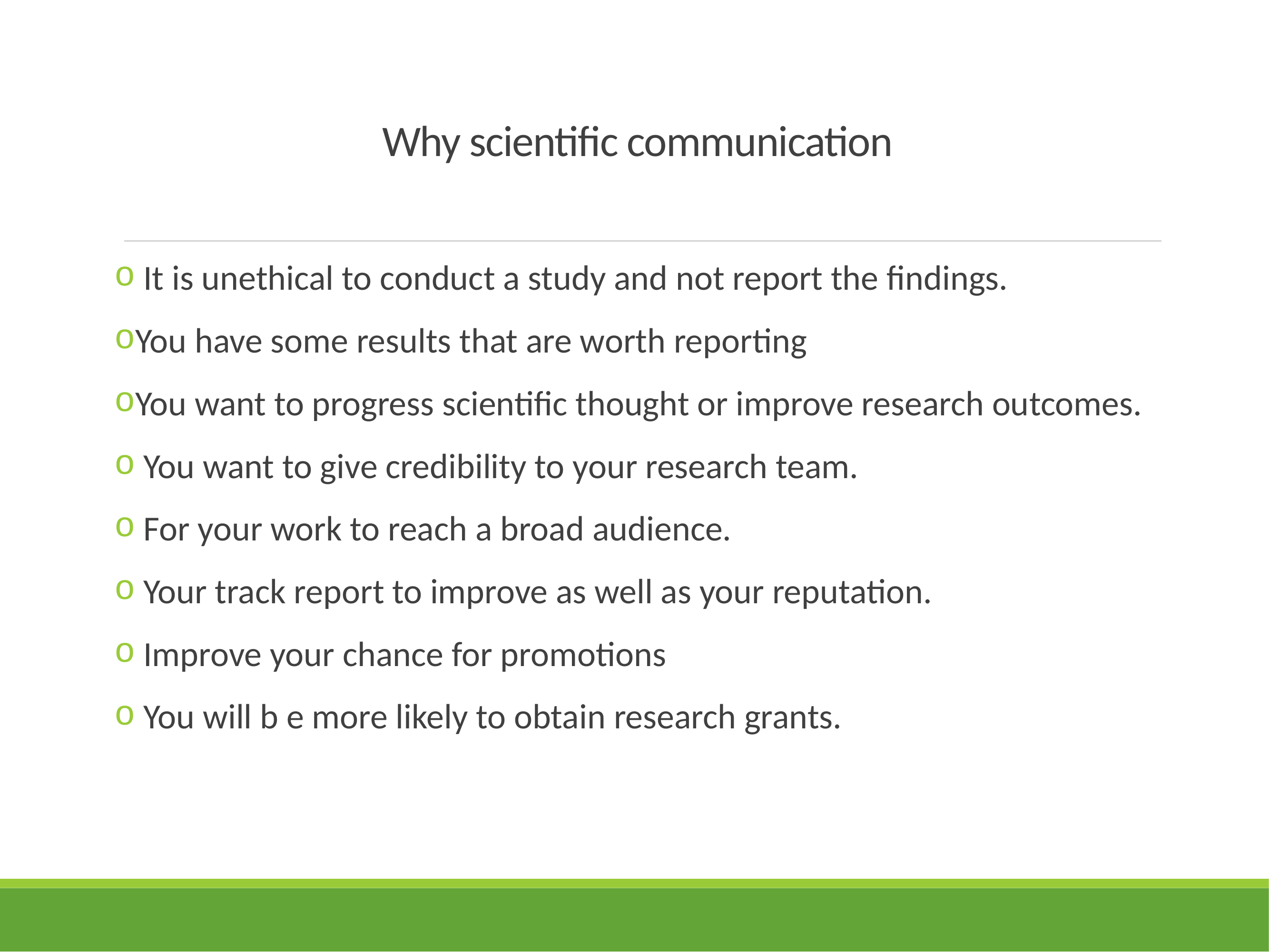

# Why scientific communication
 It is unethical to conduct a study and not report the findings.
You have some results that are worth reporting
You want to progress scientific thought or improve research outcomes.
 You want to give credibility to your research team.
 For your work to reach a broad audience.
 Your track report to improve as well as your reputation.
 Improve your chance for promotions
 You will b e more likely to obtain research grants.